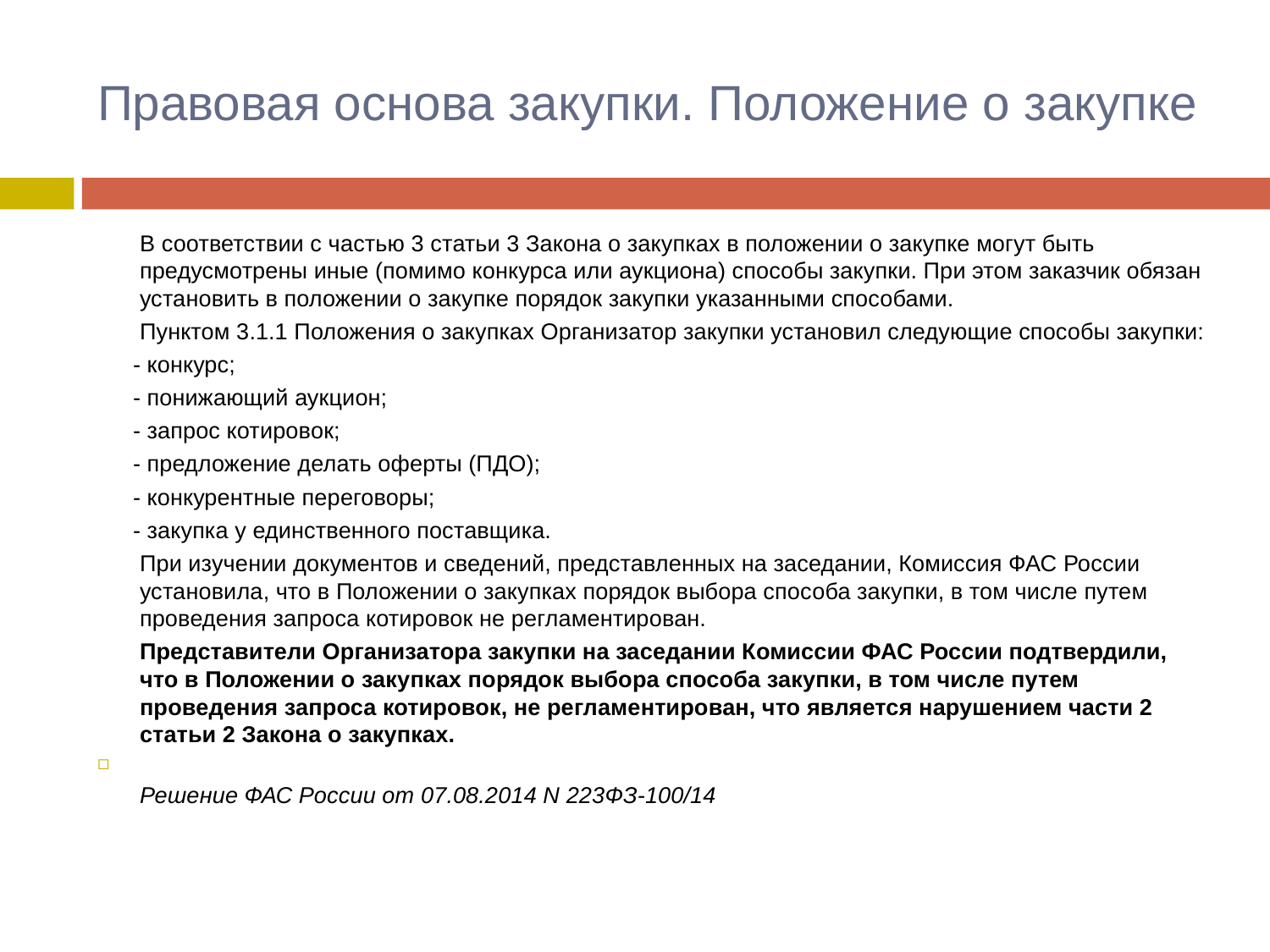

# Правовая основа закупки. Положение о закупке
	В соответствии с частью 3 статьи 3 Закона о закупках в положении о закупке могут быть предусмотрены иные (помимо конкурса или аукциона) способы закупки. При этом заказчик обязан установить в положении о закупке порядок закупки указанными способами.
	Пунктом 3.1.1 Положения о закупках Организатор закупки установил следующие способы закупки:
- конкурс;
- понижающий аукцион;
- запрос котировок;
- предложение делать оферты (ПДО);
- конкурентные переговоры;
- закупка у единственного поставщика.
	При изучении документов и сведений, представленных на заседании, Комиссия ФАС России установила, что в Положении о закупках порядок выбора способа закупки, в том числе путем проведения запроса котировок не регламентирован.
	Представители Организатора закупки на заседании Комиссии ФАС России подтвердили, что в Положении о закупках порядок выбора способа закупки, в том числе путем проведения запроса котировок, не регламентирован, что является нарушением части 2 статьи 2 Закона о закупках.
Решение ФАС России от 07.08.2014 N 223ФЗ-100/14